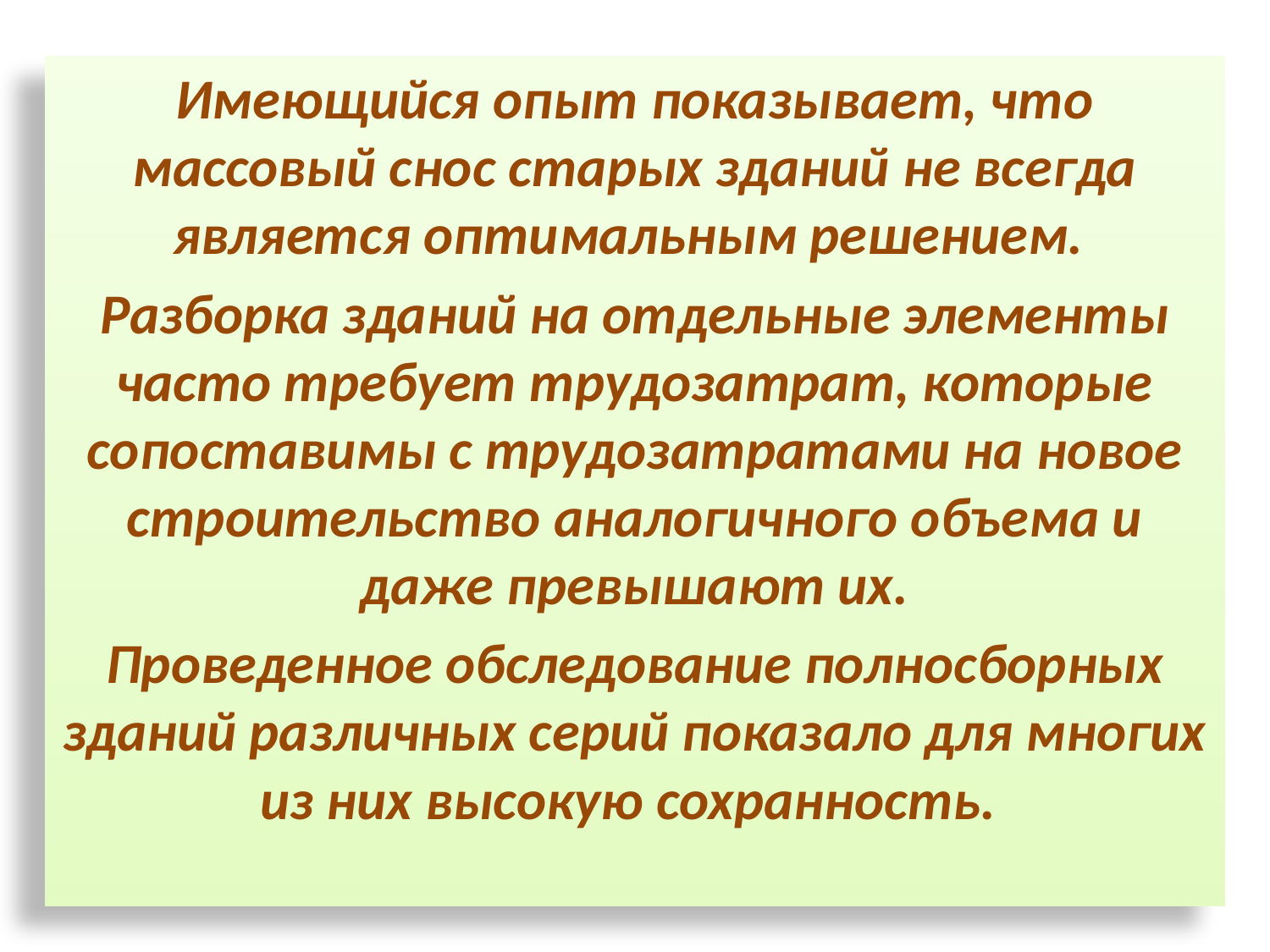

Имеющийся опыт показывает, что массовый снос старых зданий не всегда является оптимальным решением.
Разборка зданий на отдельные элементы часто требует трудозатрат, которые сопоставимы с трудозатратами на новое строительство аналогичного объема и даже превышают их.
Проведенное обследование полносборных зданий различных серий показало для многих из них высокую сохранность.